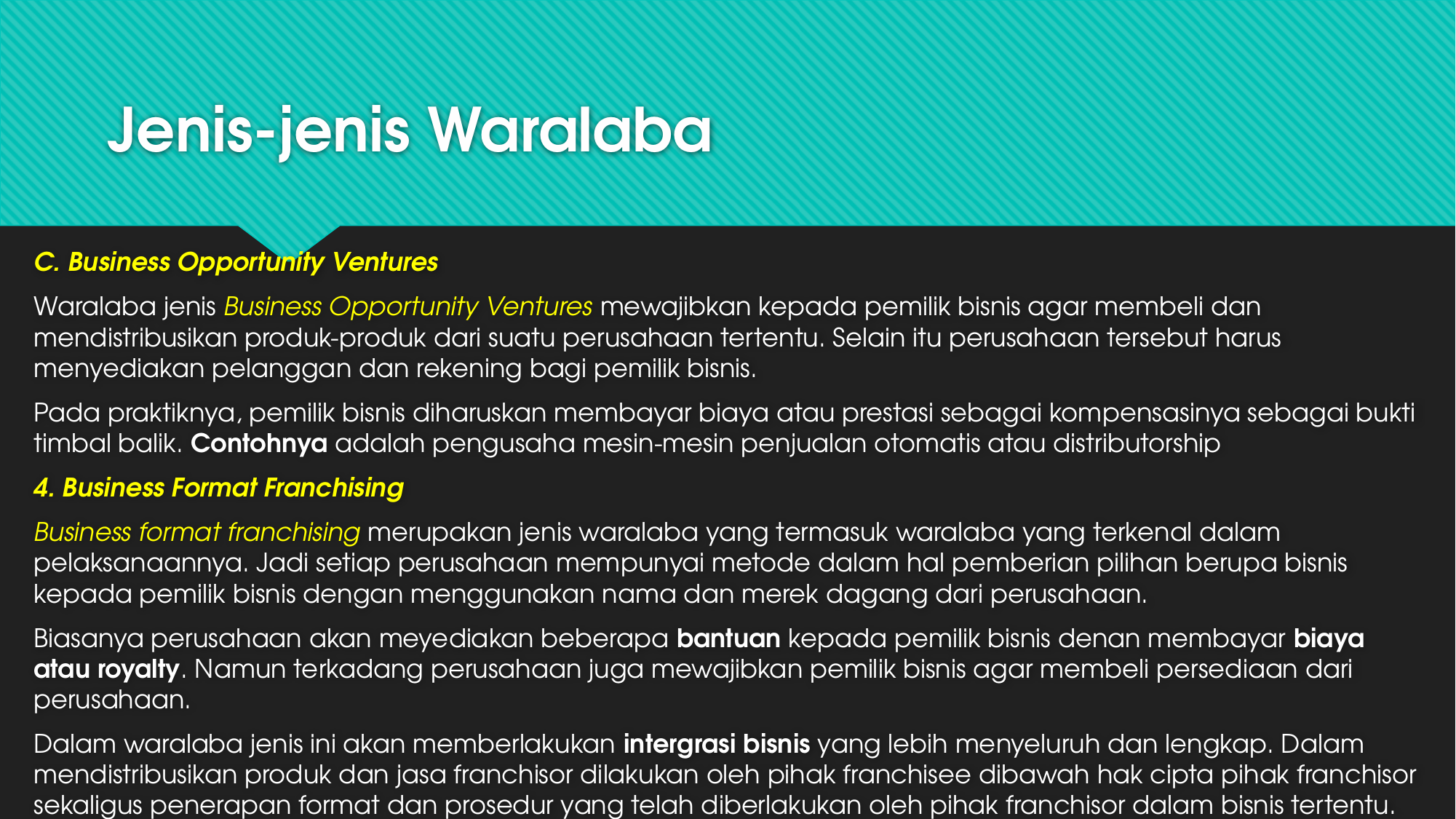

# Jenis-jenis Waralaba
C. Business Opportunity Ventures
Waralaba jenis Business Opportunity Ventures mewajibkan kepada pemilik bisnis agar membeli dan mendistribusikan produk-produk dari suatu perusahaan tertentu. Selain itu perusahaan tersebut harus menyediakan pelanggan dan rekening bagi pemilik bisnis.
Pada praktiknya, pemilik bisnis diharuskan membayar biaya atau prestasi sebagai kompensasinya sebagai bukti timbal balik. Contohnya adalah pengusaha mesin-mesin penjualan otomatis atau distributorship
4. Business Format Franchising
Business format franchising merupakan jenis waralaba yang termasuk waralaba yang terkenal dalam pelaksanaannya. Jadi setiap perusahaan mempunyai metode dalam hal pemberian pilihan berupa bisnis kepada pemilik bisnis dengan menggunakan nama dan merek dagang dari perusahaan.
Biasanya perusahaan akan meyediakan beberapa bantuan kepada pemilik bisnis denan membayar biaya atau royalty. Namun terkadang perusahaan juga mewajibkan pemilik bisnis agar membeli persediaan dari perusahaan.
Dalam waralaba jenis ini akan memberlakukan intergrasi bisnis yang lebih menyeluruh dan lengkap. Dalam mendistribusikan produk dan jasa franchisor dilakukan oleh pihak franchisee dibawah hak cipta pihak franchisor sekaligus penerapan format dan prosedur yang telah diberlakukan oleh pihak franchisor dalam bisnis tertentu.